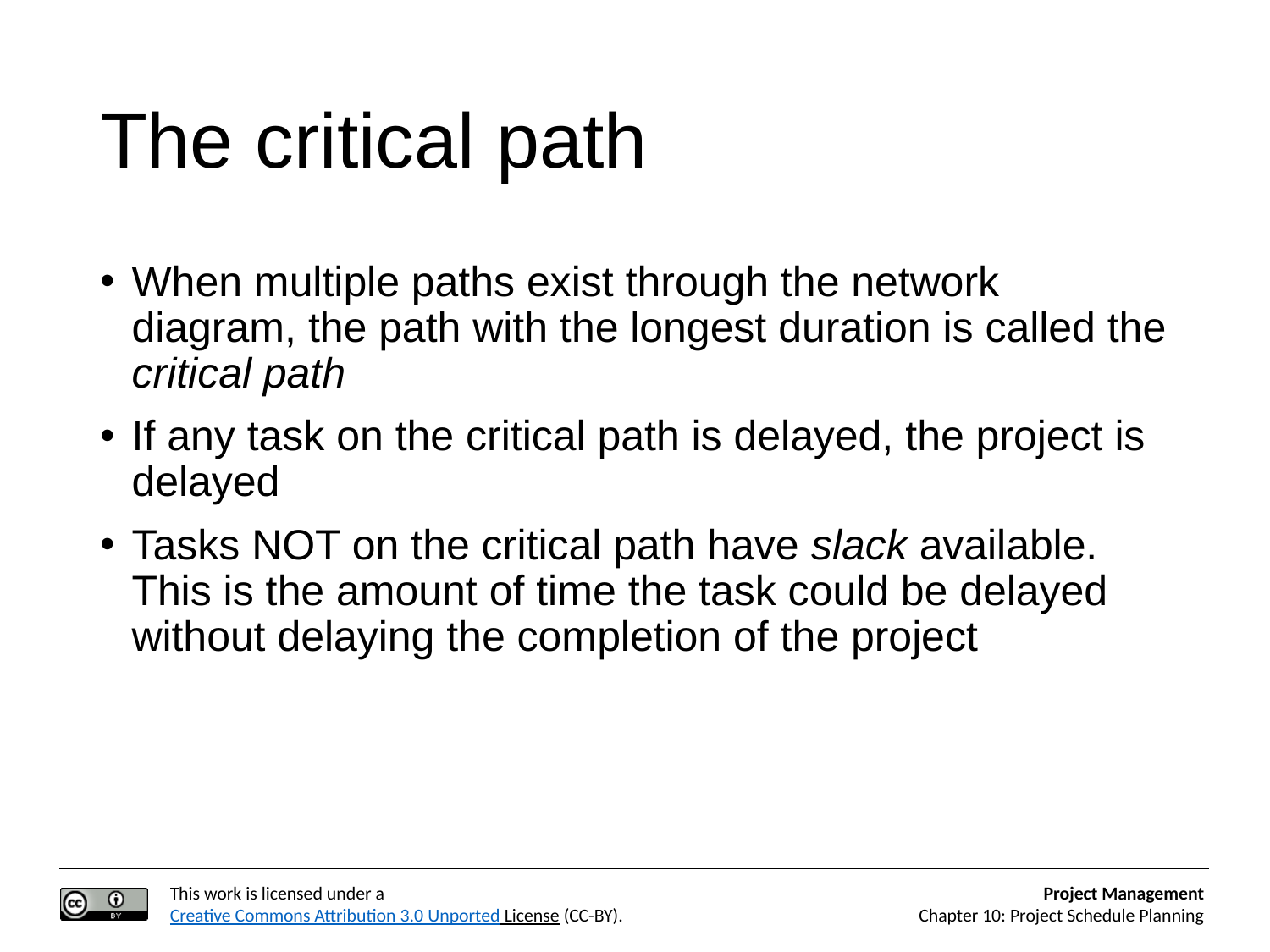

# The critical path
When multiple paths exist through the network diagram, the path with the longest duration is called the critical path
If any task on the critical path is delayed, the project is delayed
Tasks NOT on the critical path have slack available. This is the amount of time the task could be delayed without delaying the completion of the project